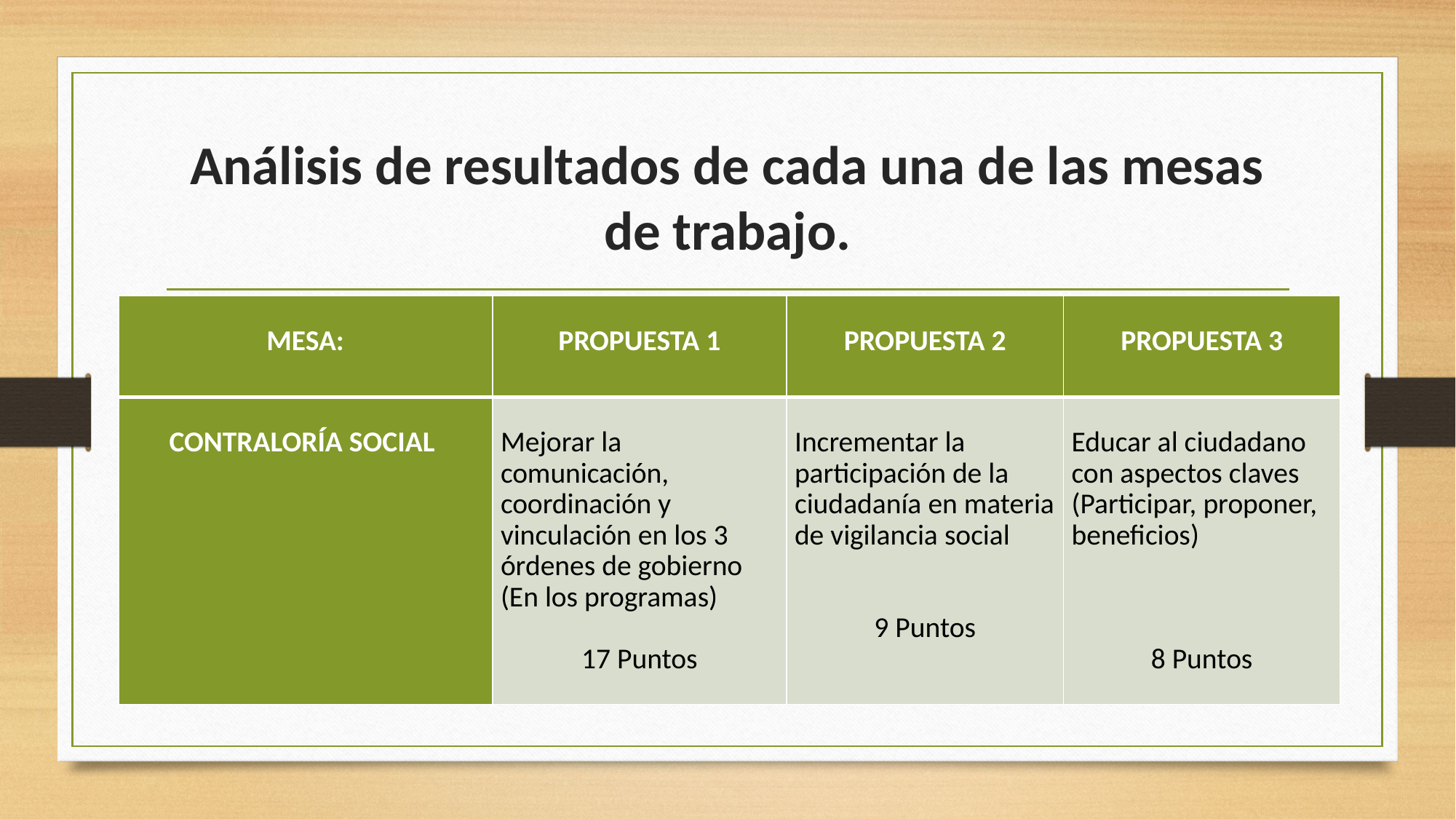

# Análisis de resultados de cada una de las mesas de trabajo.
| MESA: | PROPUESTA 1 | PROPUESTA 2 | PROPUESTA 3 |
| --- | --- | --- | --- |
| CONTRALORÍA SOCIAL | Mejorar la comunicación, coordinación y vinculación en los 3 órdenes de gobierno (En los programas)   17 Puntos | Incrementar la participación de la ciudadanía en materia de vigilancia social     9 Puntos | Educar al ciudadano con aspectos claves (Participar, proponer, beneficios)     8 Puntos |